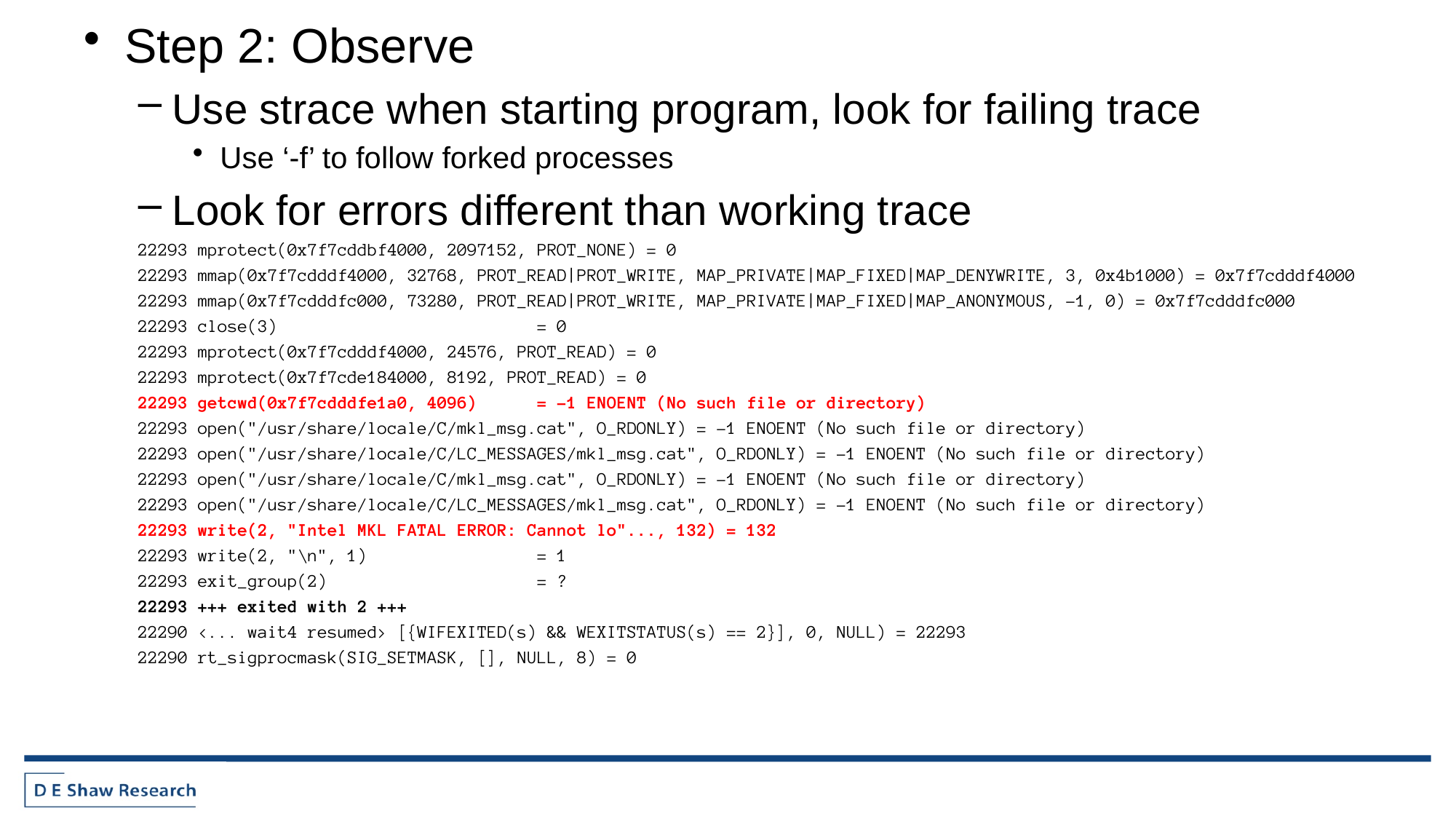

Step 2: Observe
Use strace when starting program, look for failing trace
Use ‘-f’ to follow forked processes
Look for errors different than working trace
22293 mprotect(0x7f7cddbf4000, 2097152, PROT_NONE) = 0
22293 mmap(0x7f7cdddf4000, 32768, PROT_READ|PROT_WRITE, MAP_PRIVATE|MAP_FIXED|MAP_DENYWRITE, 3, 0x4b1000) = 0x7f7cdddf4000
22293 mmap(0x7f7cdddfc000, 73280, PROT_READ|PROT_WRITE, MAP_PRIVATE|MAP_FIXED|MAP_ANONYMOUS, -1, 0) = 0x7f7cdddfc000
22293 close(3)                          = 0
22293 mprotect(0x7f7cdddf4000, 24576, PROT_READ) = 0
22293 mprotect(0x7f7cde184000, 8192, PROT_READ) = 0
22293 getcwd(0x7f7cdddfe1a0, 4096)      = -1 ENOENT (No such file or directory)
22293 open("/usr/share/locale/C/mkl_msg.cat", O_RDONLY) = -1 ENOENT (No such file or directory)
22293 open("/usr/share/locale/C/LC_MESSAGES/mkl_msg.cat", O_RDONLY) = -1 ENOENT (No such file or directory)
22293 open("/usr/share/locale/C/mkl_msg.cat", O_RDONLY) = -1 ENOENT (No such file or directory)
22293 open("/usr/share/locale/C/LC_MESSAGES/mkl_msg.cat", O_RDONLY) = -1 ENOENT (No such file or directory)
22293 write(2, "Intel MKL FATAL ERROR: Cannot lo"..., 132) = 132
22293 write(2, "\n", 1)                 = 1
22293 exit_group(2)                     = ?
22293 +++ exited with 2 +++
22290 <... wait4 resumed> [{WIFEXITED(s) && WEXITSTATUS(s) == 2}], 0, NULL) = 22293
22290 rt_sigprocmask(SIG_SETMASK, [], NULL, 8) = 0